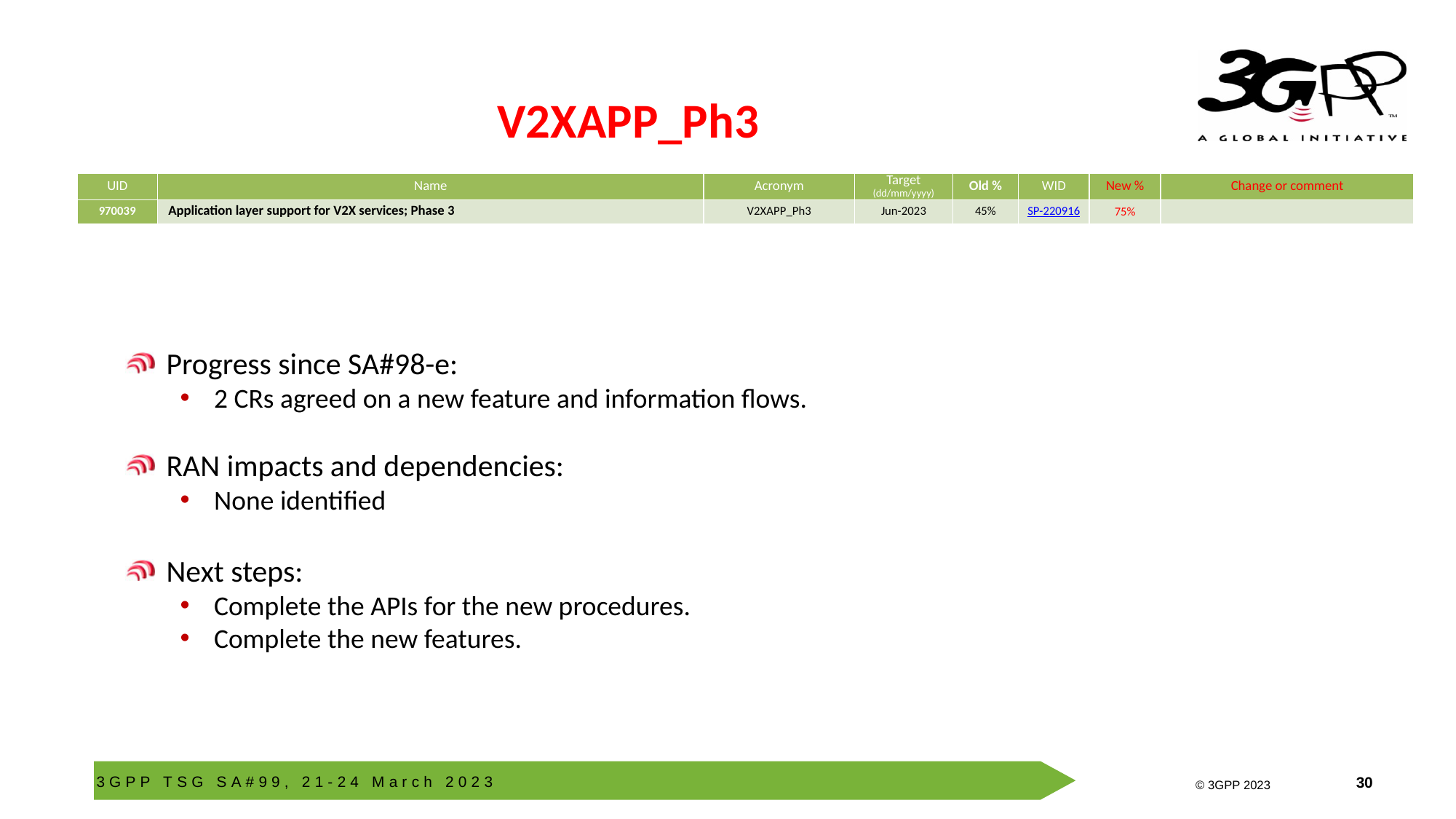

# V2XAPP_Ph3
| UID | Name | Acronym | Target (dd/mm/yyyy) | Old % | WID | New % | Change or comment |
| --- | --- | --- | --- | --- | --- | --- | --- |
| 970039 | Application layer support for V2X services; Phase 3 | V2XAPP\_Ph3 | Jun-2023 | 45% | SP-220916 | 75% |  |
Progress since SA#98-e:
2 CRs agreed on a new feature and information flows.

RAN impacts and dependencies:
None identified

Next steps:
Complete the APIs for the new procedures.
Complete the new features.